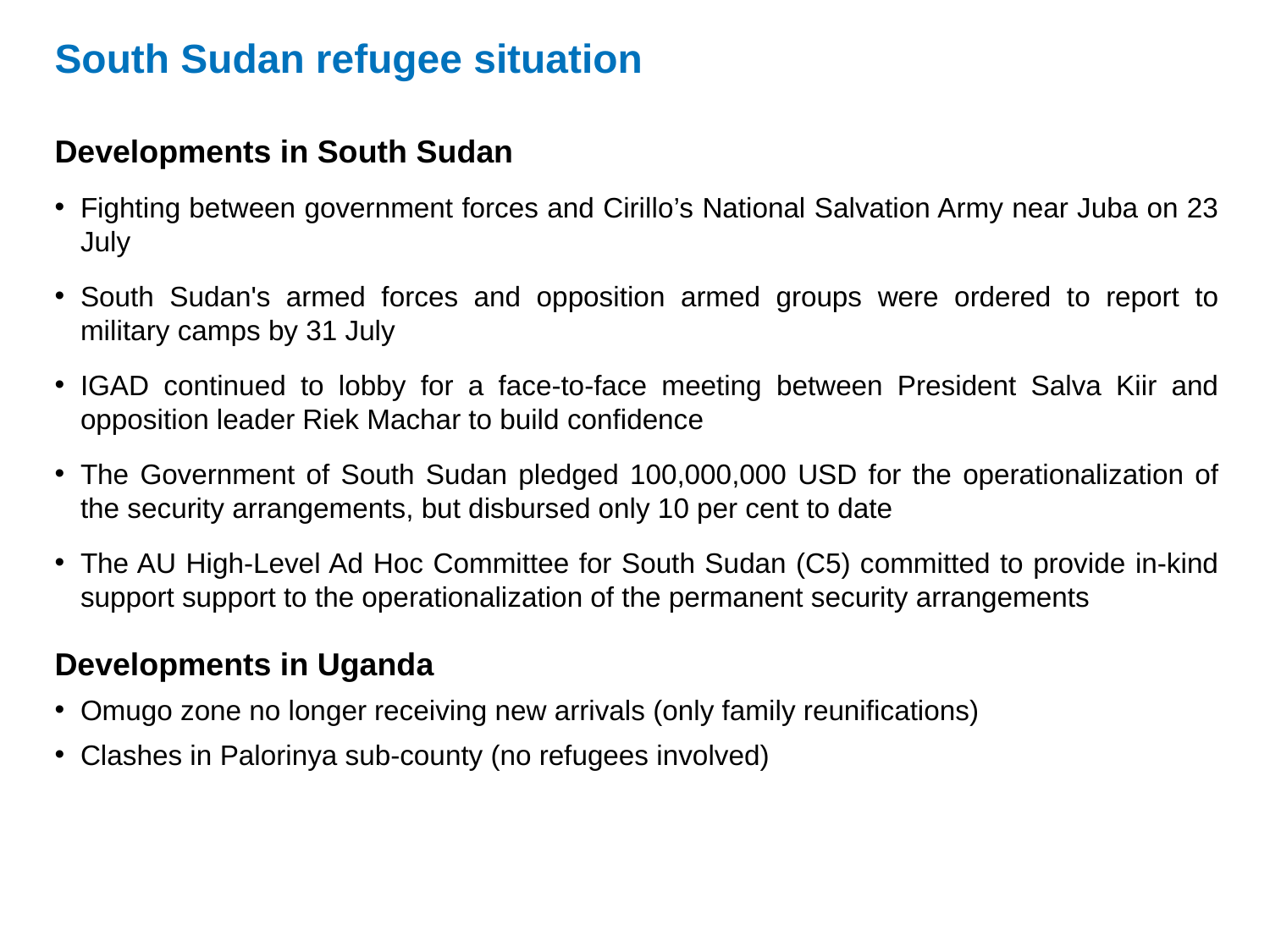

South Sudan refugee situation
Developments in South Sudan
Fighting between government forces and Cirillo’s National Salvation Army near Juba on 23 July
South Sudan's armed forces and opposition armed groups were ordered to report to military camps by 31 July
IGAD continued to lobby for a face-to-face meeting between President Salva Kiir and opposition leader Riek Machar to build confidence
The Government of South Sudan pledged 100,000,000 USD for the operationalization of the security arrangements, but disbursed only 10 per cent to date
The AU High-Level Ad Hoc Committee for South Sudan (C5) committed to provide in-kind support support to the operationalization of the permanent security arrangements
Developments in Uganda
Omugo zone no longer receiving new arrivals (only family reunifications)
Clashes in Palorinya sub-county (no refugees involved)